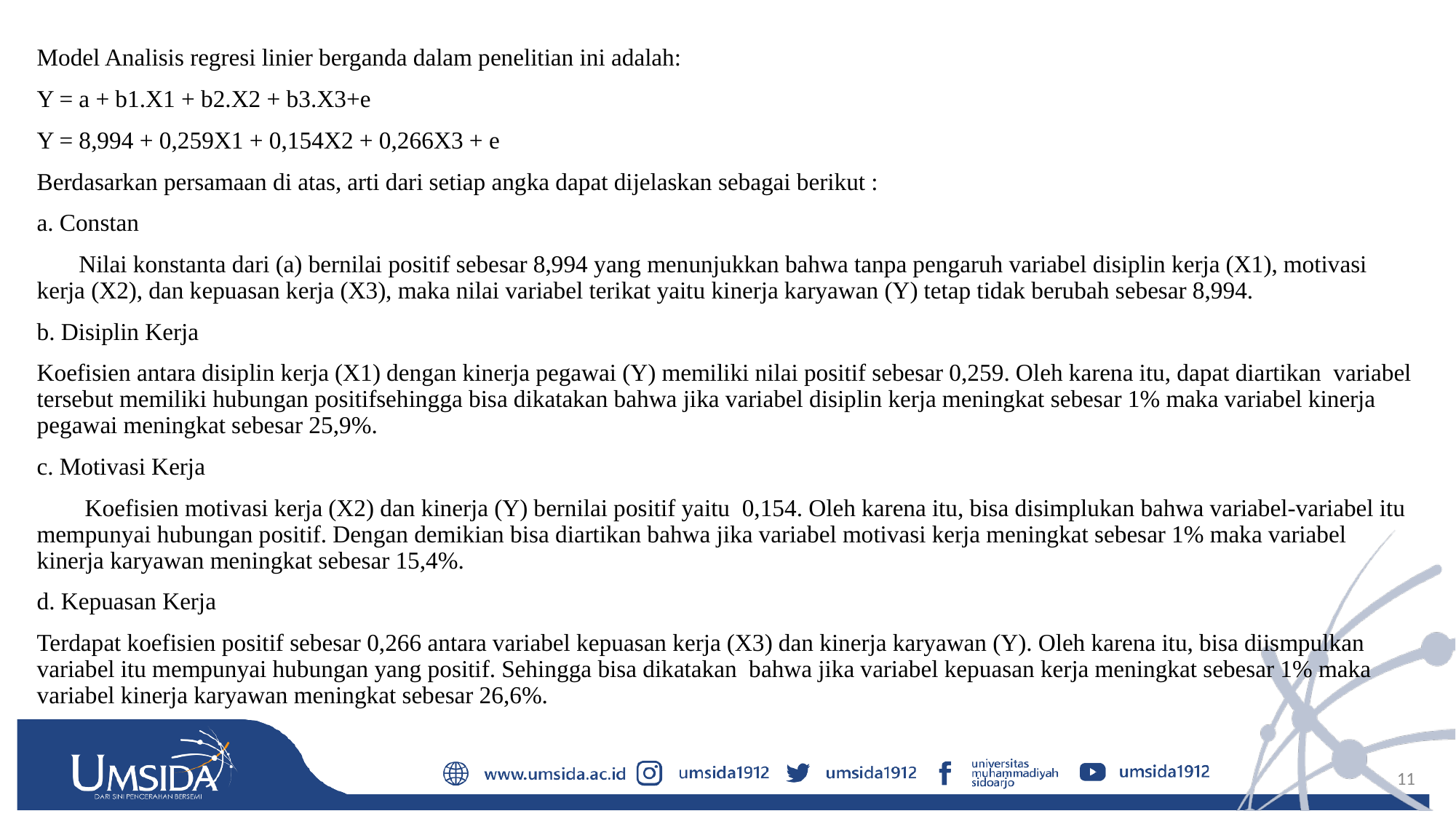

Model Analisis regresi linier berganda dalam penelitian ini adalah:
Y = a + b1.X1 + b2.X2 + b3.X3+e
Y = 8,994 + 0,259X1 + 0,154X2 + 0,266X3 + e
Berdasarkan persamaan di atas, arti dari setiap angka dapat dijelaskan sebagai berikut :
a. Constan
       Nilai konstanta dari (a) bernilai positif sebesar 8,994 yang menunjukkan bahwa tanpa pengaruh variabel disiplin kerja (X1), motivasi kerja (X2), dan kepuasan kerja (X3), maka nilai variabel terikat yaitu kinerja karyawan (Y) tetap tidak berubah sebesar 8,994.
b. Disiplin Kerja
Koefisien antara disiplin kerja (X1) dengan kinerja pegawai (Y) memiliki nilai positif sebesar 0,259. Oleh karena itu, dapat diartikan  variabel tersebut memiliki hubungan positifsehingga bisa dikatakan bahwa jika variabel disiplin kerja meningkat sebesar 1% maka variabel kinerja pegawai meningkat sebesar 25,9%.
c. Motivasi Kerja
        Koefisien motivasi kerja (X2) dan kinerja (Y) bernilai positif yaitu  0,154. Oleh karena itu, bisa disimplukan bahwa variabel-variabel itu mempunyai hubungan positif. Dengan demikian bisa diartikan bahwa jika variabel motivasi kerja meningkat sebesar 1% maka variabel kinerja karyawan meningkat sebesar 15,4%.
d. Kepuasan Kerja
Terdapat koefisien positif sebesar 0,266 antara variabel kepuasan kerja (X3) dan kinerja karyawan (Y). Oleh karena itu, bisa diismpulkan variabel itu mempunyai hubungan yang positif. Sehingga bisa dikatakan  bahwa jika variabel kepuasan kerja meningkat sebesar 1% maka variabel kinerja karyawan meningkat sebesar 26,6%.